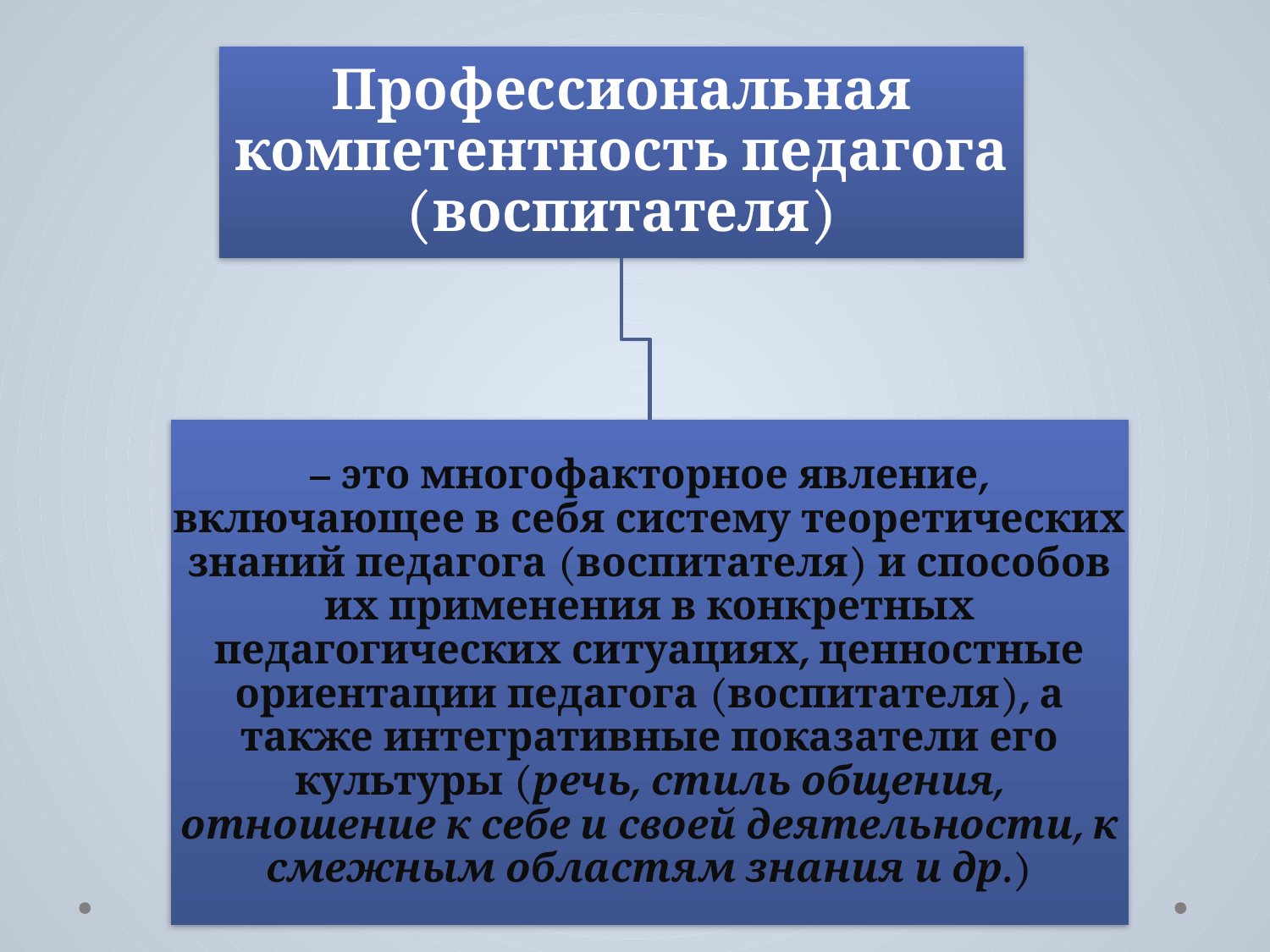

Профессиональная компетентность педагога (воспитателя)

– это многофакторное явление, включающее в себя систему теоретических знаний педагога (воспитателя) и способов их применения в конкретных педагогических ситуациях, ценностные ориентации педагога (воспитателя), а также интегративные показатели его культуры (речь, стиль общения, отношение к себе и своей деятельности, к смежным областям знания и др.)